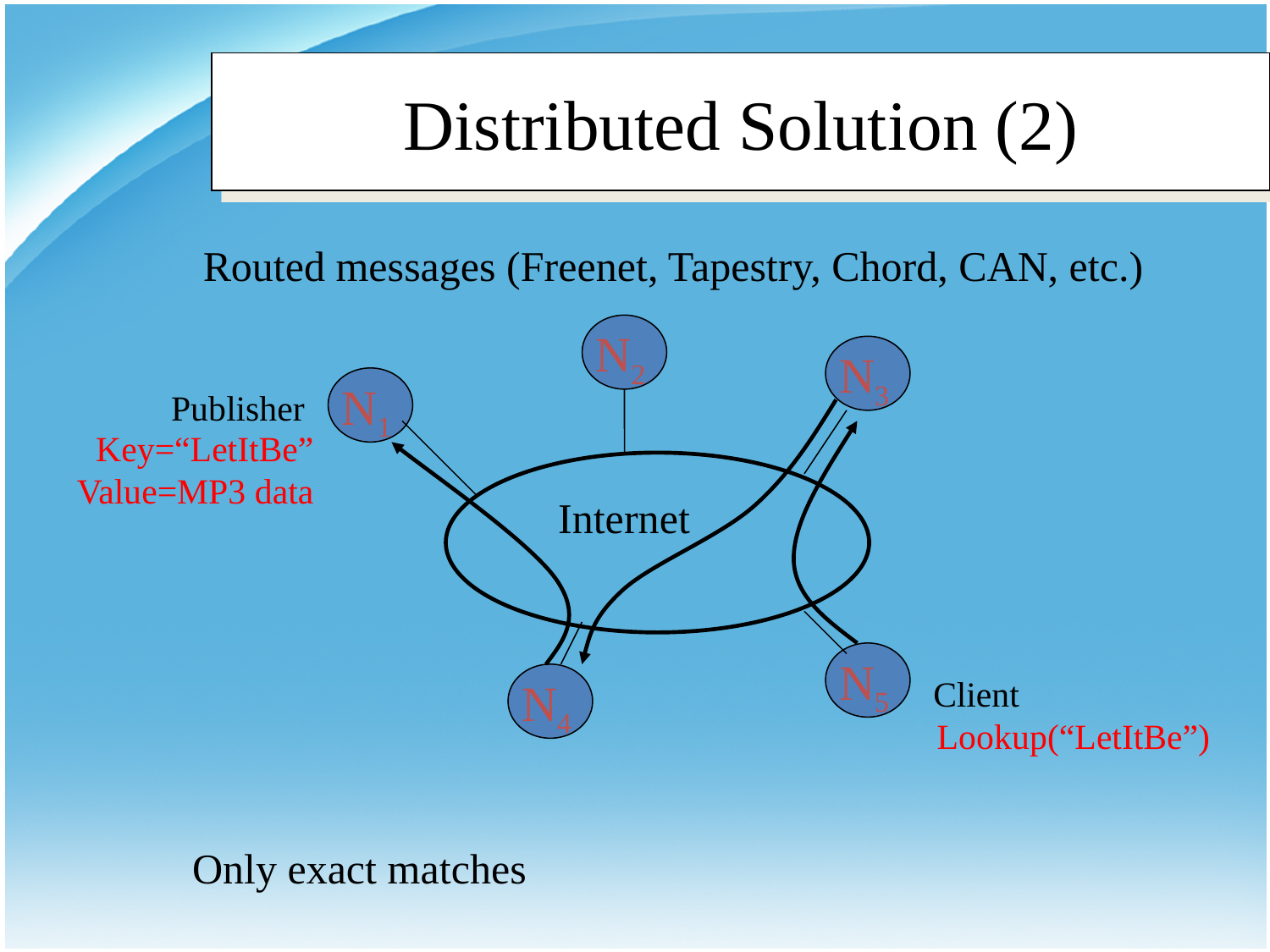

Distributed Solution (2)
Routed messages (Freenet, Tapestry, Chord, CAN, etc.)

N2

N3

N1
Publisher

Key=“LetItBe”
Value=MP3 data

Internet

N5

N4
Client
Lookup(“LetItBe”)
Only exact matches